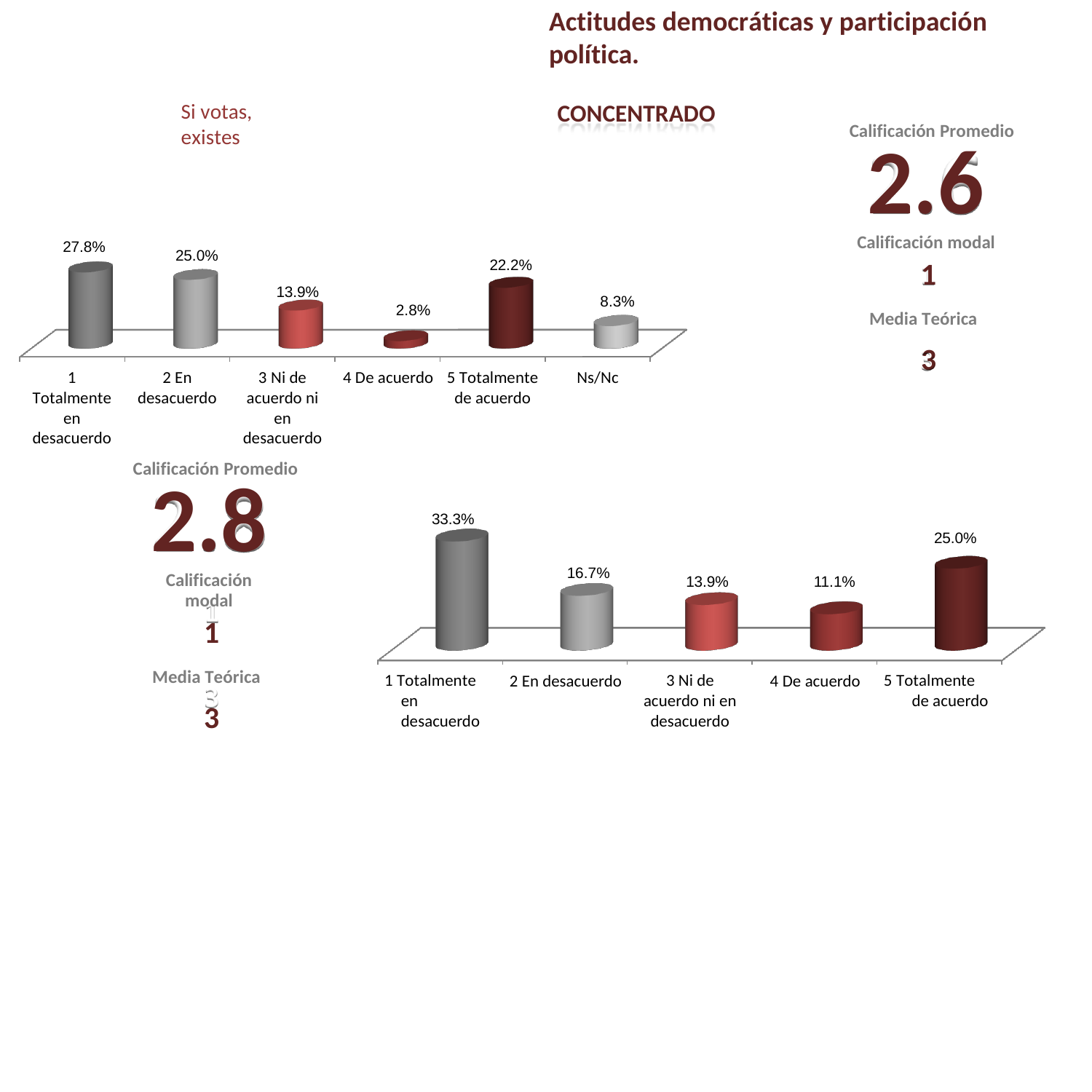

Actitudes democráticas y participación política.
CONCENTRADO
Si votas, existes

Calificación Promedio
2.6
Calificación modal
1

Media Teórica

3

27.8%
25.0%

22.2%
13.9%
8.3%
2.8%

1 Totalmente en desacuerdo
3 Ni de acuerdo ni en desacuerdo
2 En
desacuerdo
4 De acuerdo
5 Totalmente
de acuerdo
Ns/Nc

Calificación Promedio
2.8
Calificación modal
1

Media Teórica

3

33.3%
25.0%
16.7%
13.9%
11.1%

1 Totalmente en desacuerdo
3 Ni de acuerdo ni en desacuerdo
5 Totalmente de acuerdo
2 En desacuerdo
4 De acuerdo